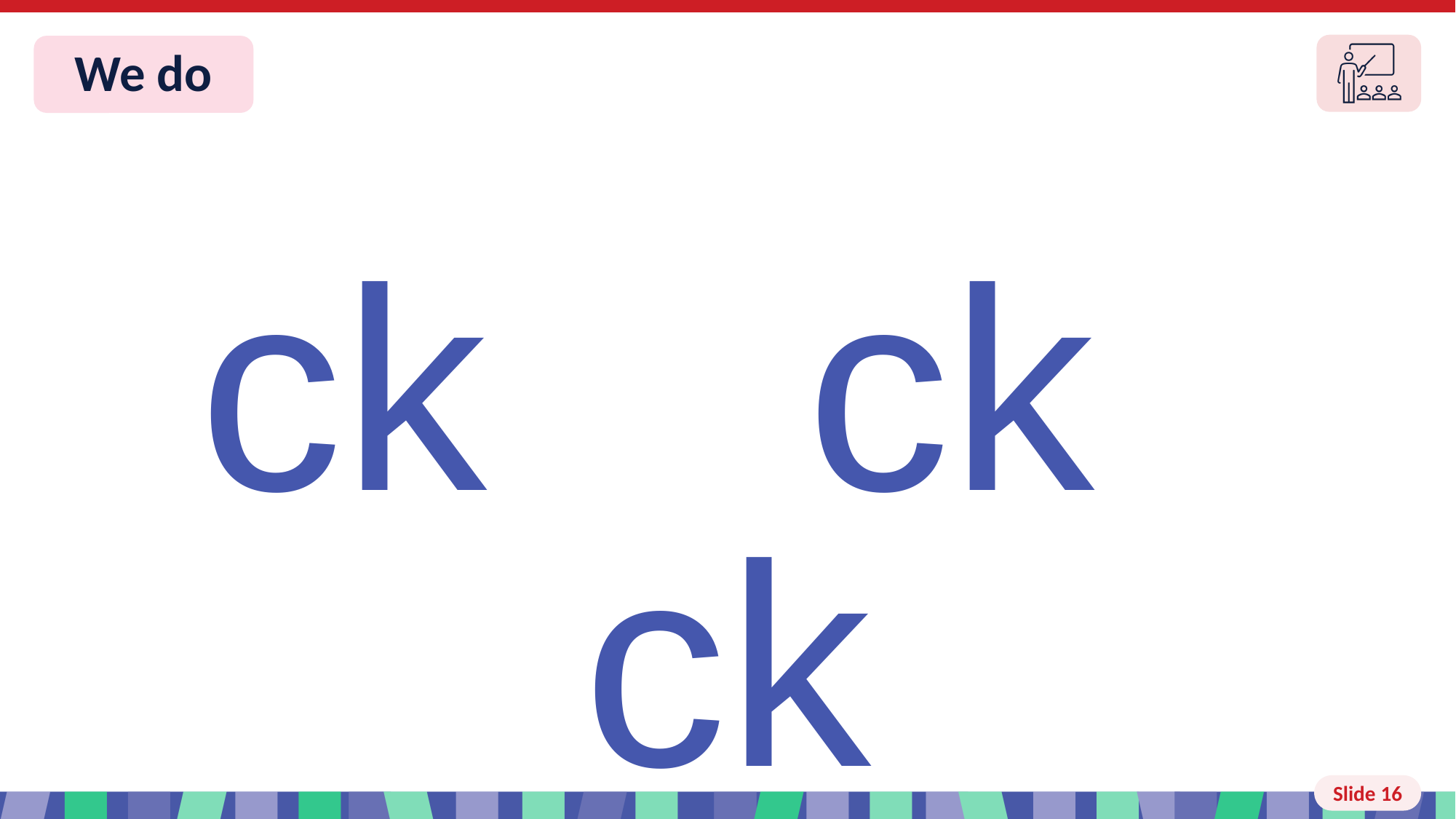

Slide 16 We do
ck    ck   ck